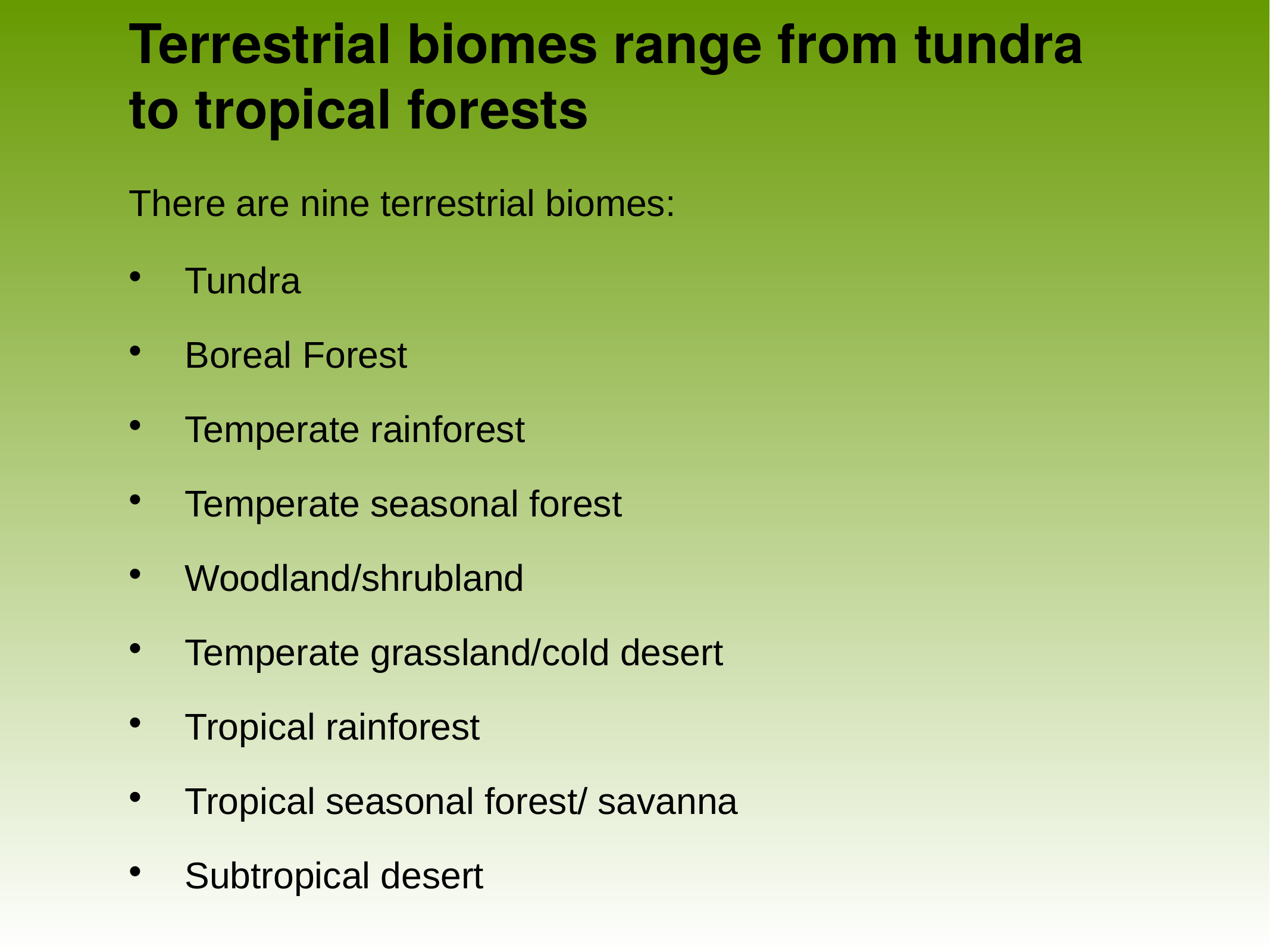

# Terrestrial biomes range from tundra to tropical forests
There are nine terrestrial biomes:
Tundra
Boreal Forest
Temperate rainforest
Temperate seasonal forest
Woodland/shrubland
Temperate grassland/cold desert
Tropical rainforest
Tropical seasonal forest/ savanna
Subtropical desert